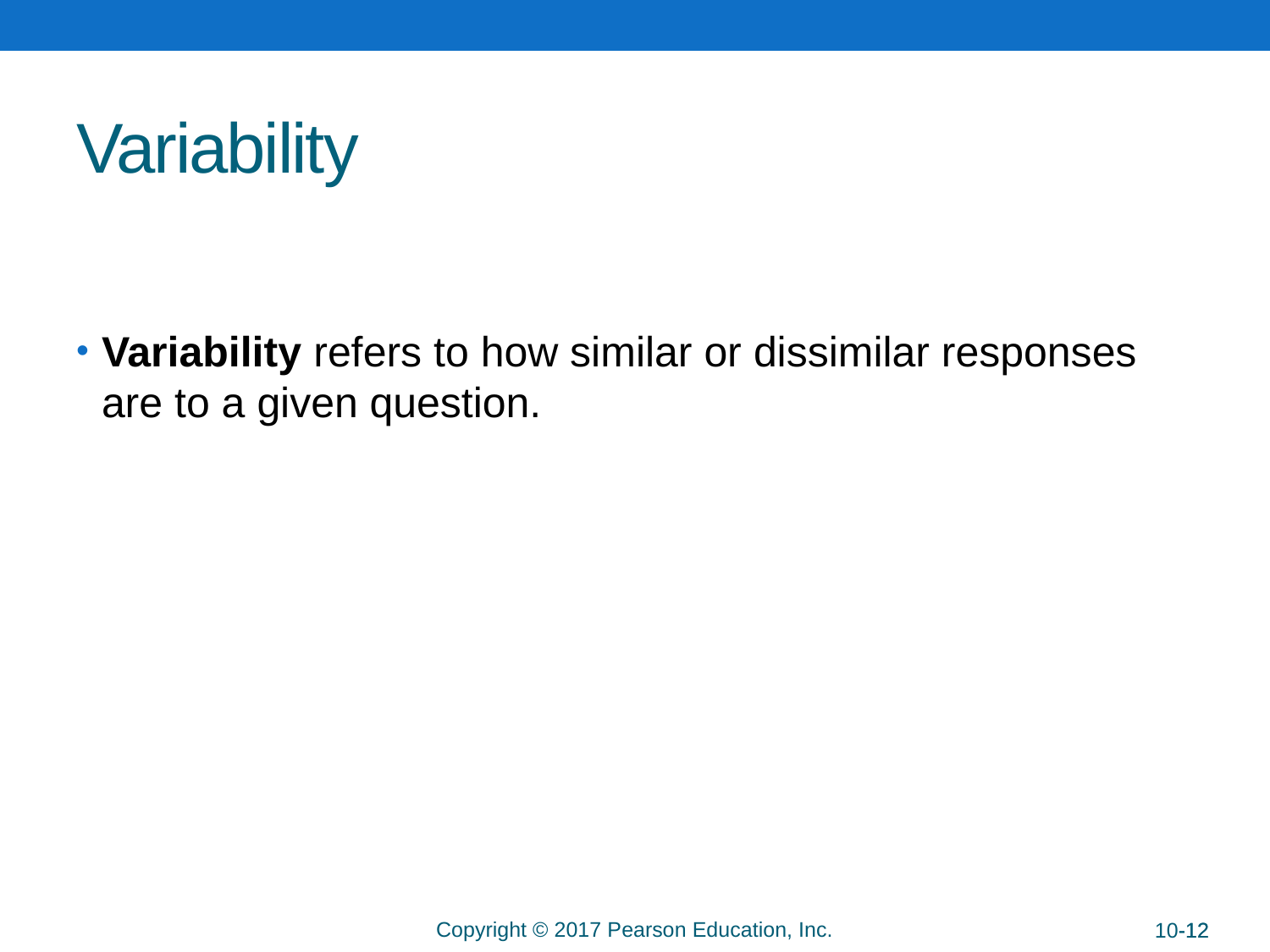

# Variability
Variability refers to how similar or dissimilar responses are to a given question.